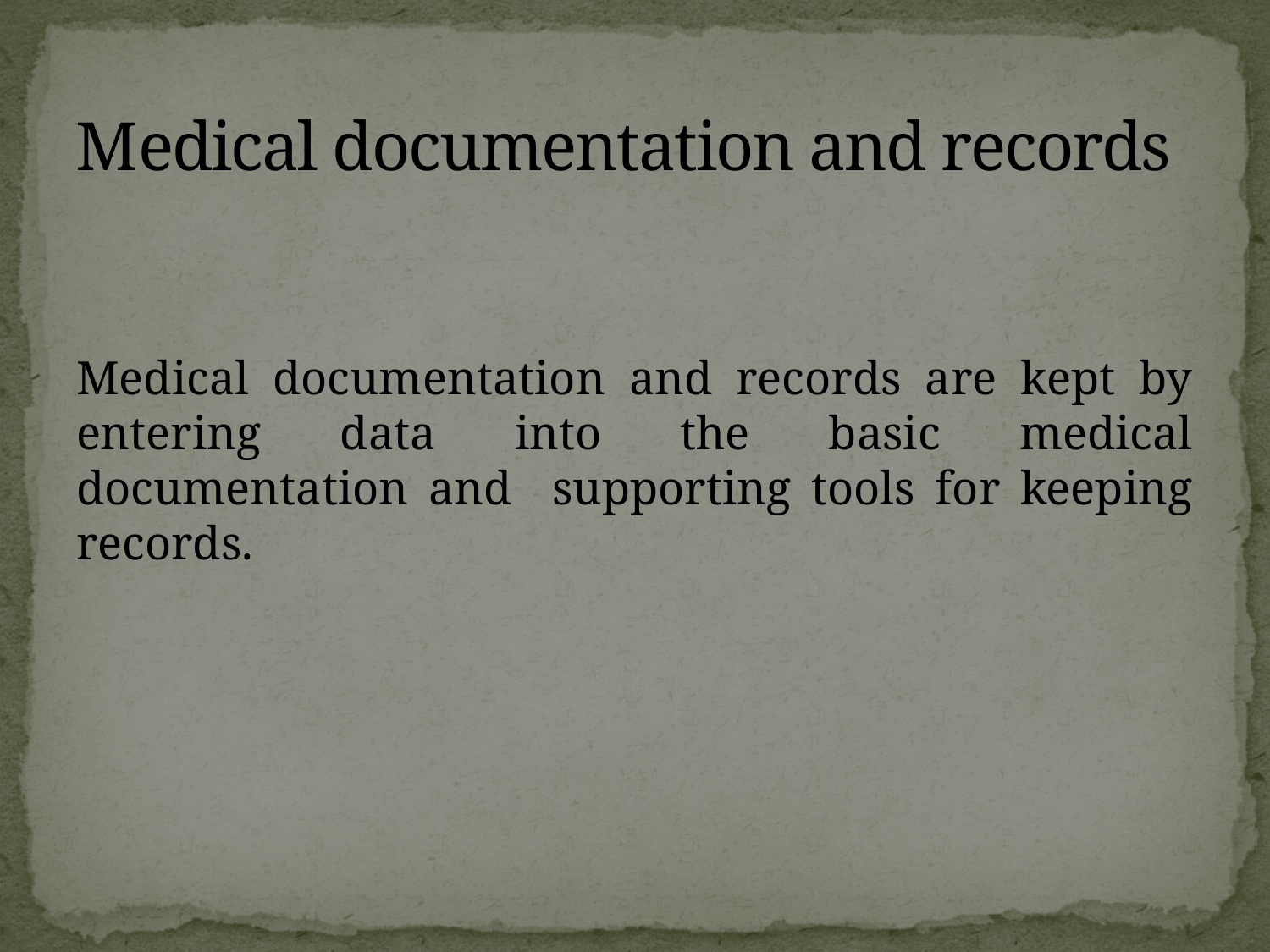

# Medical documentation and records

Medical documentation and records are kept by entering data into the basic medical documentation and  supporting tools for keeping records.